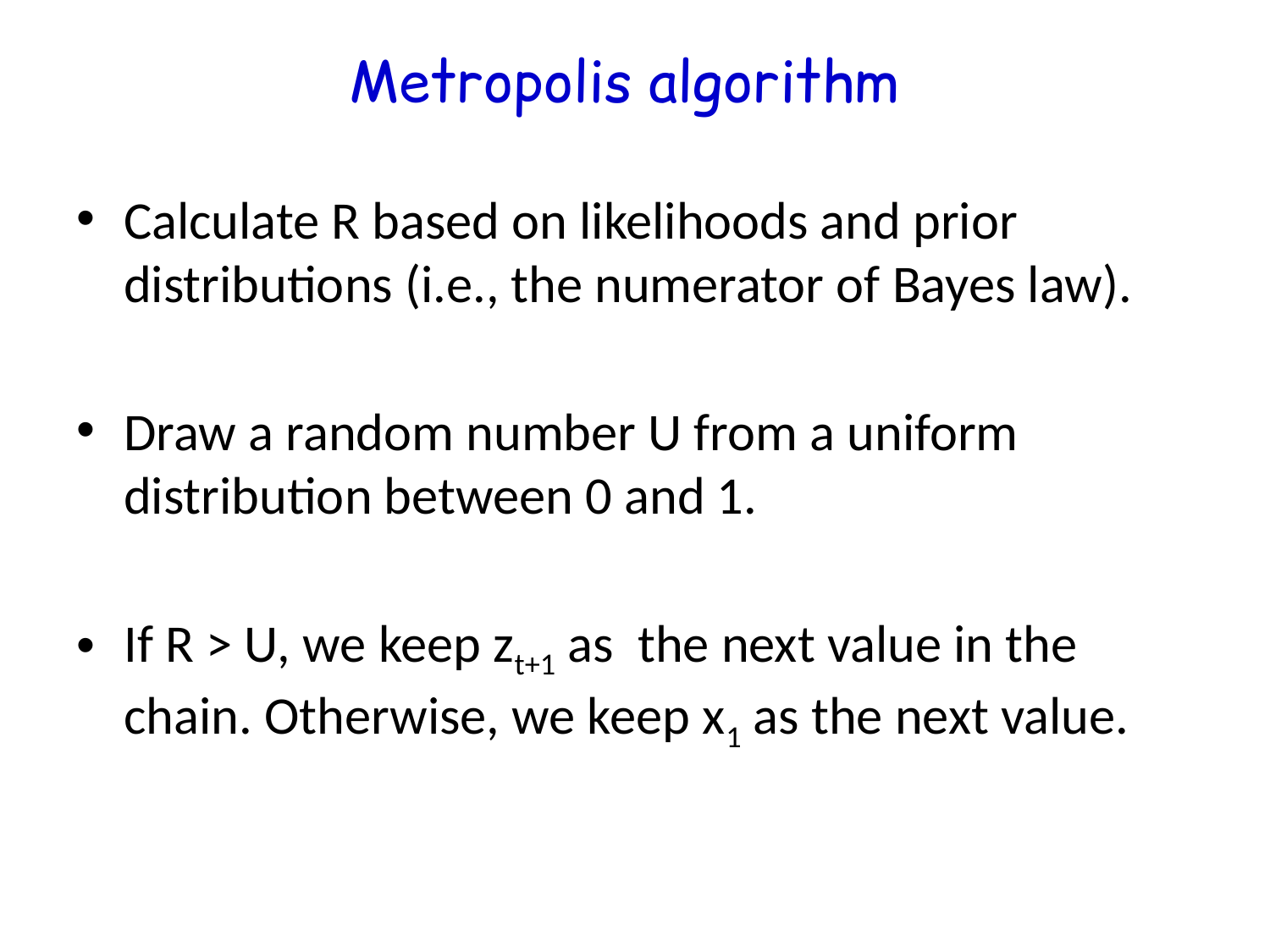

# Metropolis algorithm
Calculate R based on likelihoods and prior distributions (i.e., the numerator of Bayes law).

Draw a random number U from a uniform distribution between 0 and 1.

If R > U, we keep zt+1 as  the next value in the chain. Otherwise, we keep x1 as the next value.